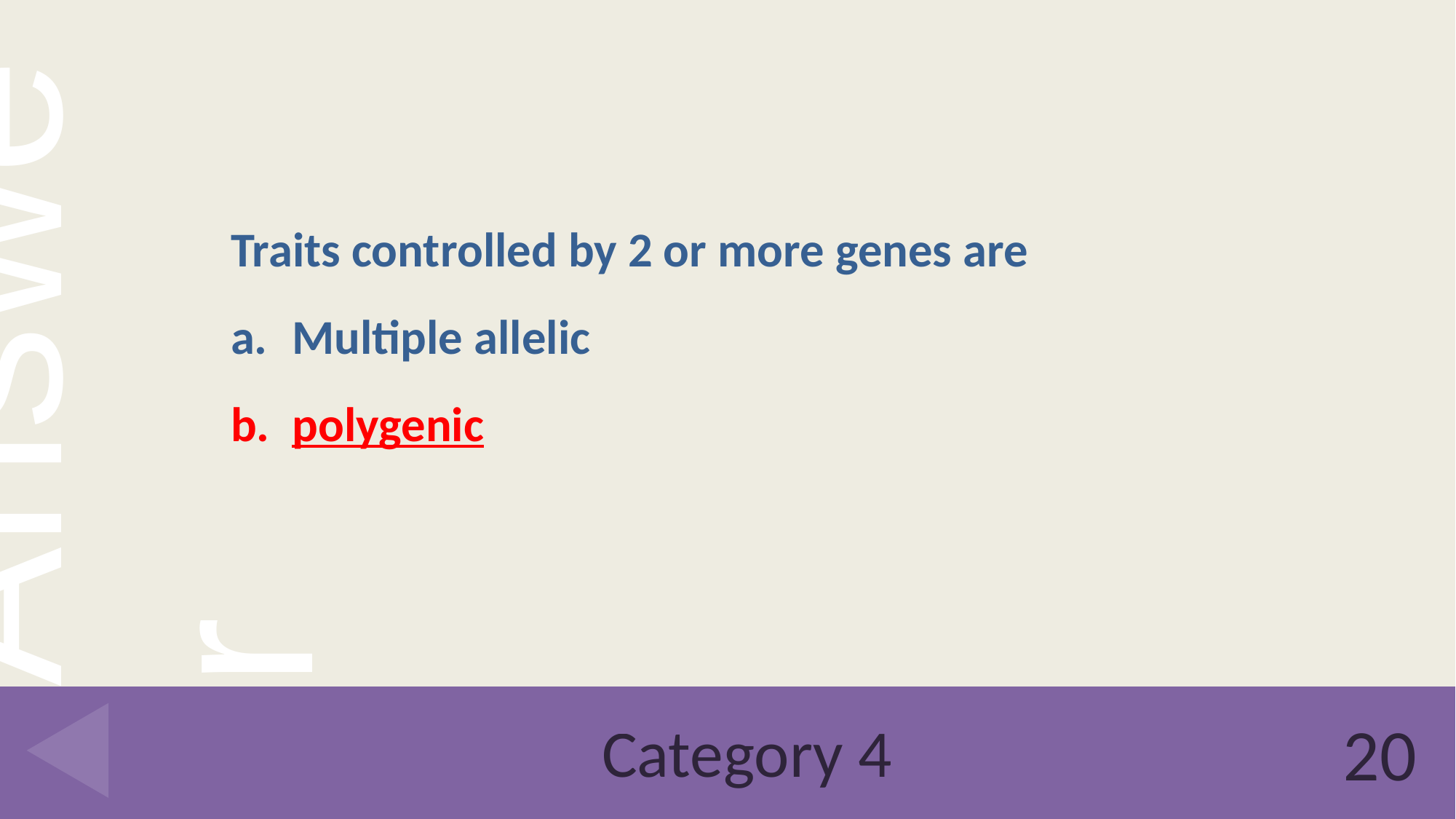

Traits controlled by 2 or more genes are
Multiple allelic
polygenic

# Category 4
20